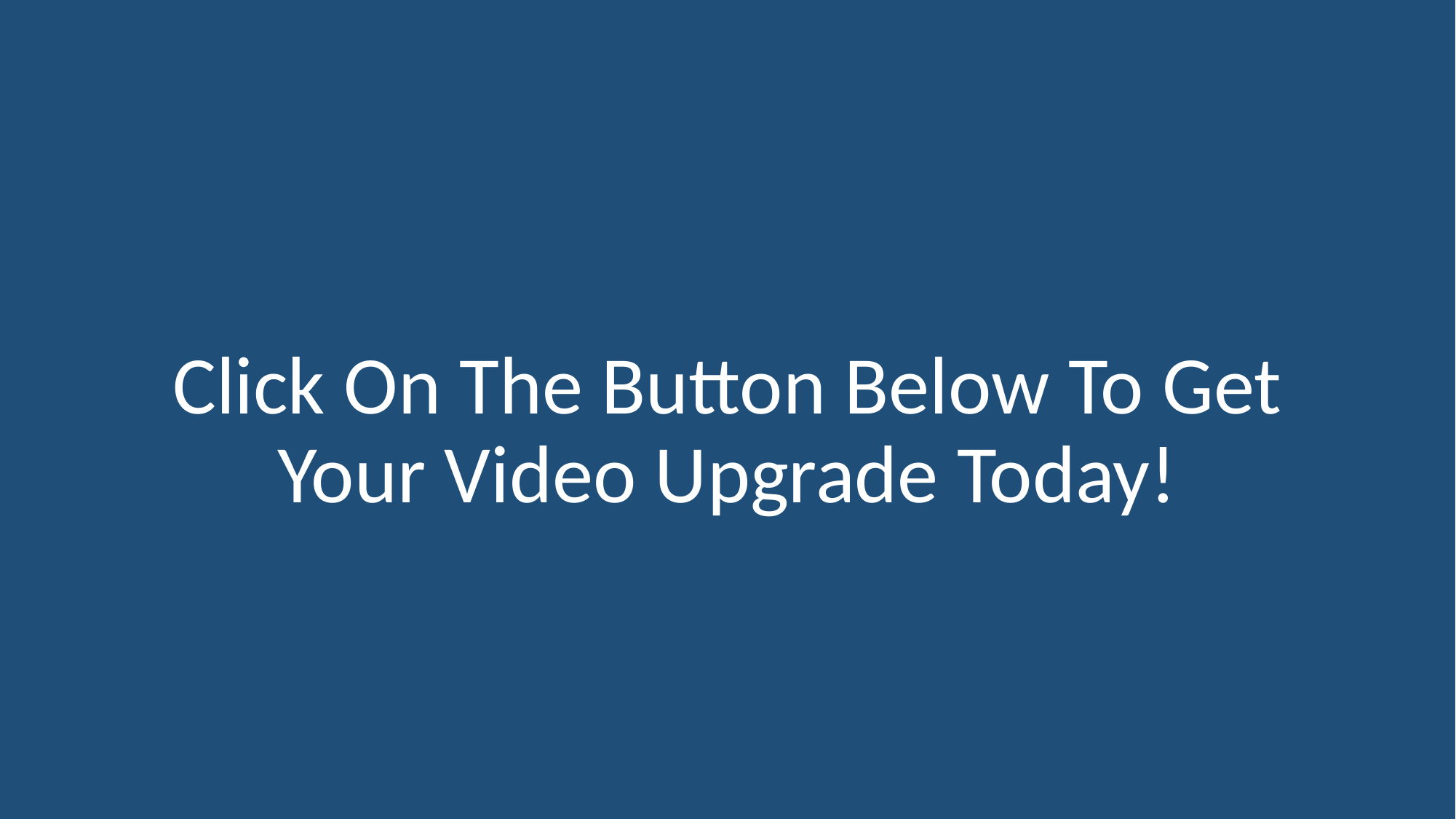

Click On The Button Below To Get Your Video Upgrade Today!